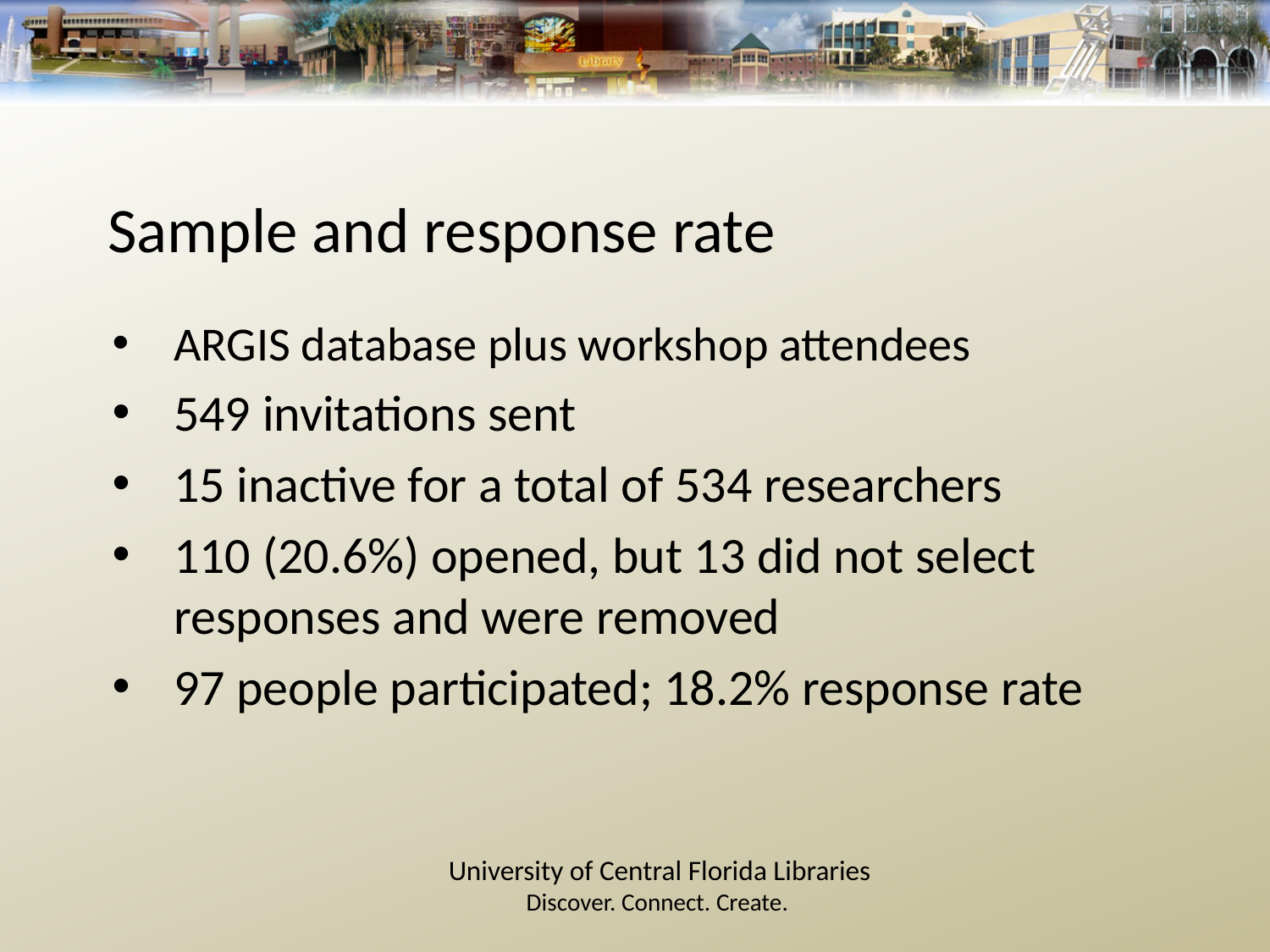

# Sample and response rate
ARGIS database plus workshop attendees
549 invitations sent
15 inactive for a total of 534 researchers
110 (20.6%) opened, but 13 did not select responses and were removed
97 people participated; 18.2% response rate
University of Central Florida Libraries
Discover. Connect. Create.